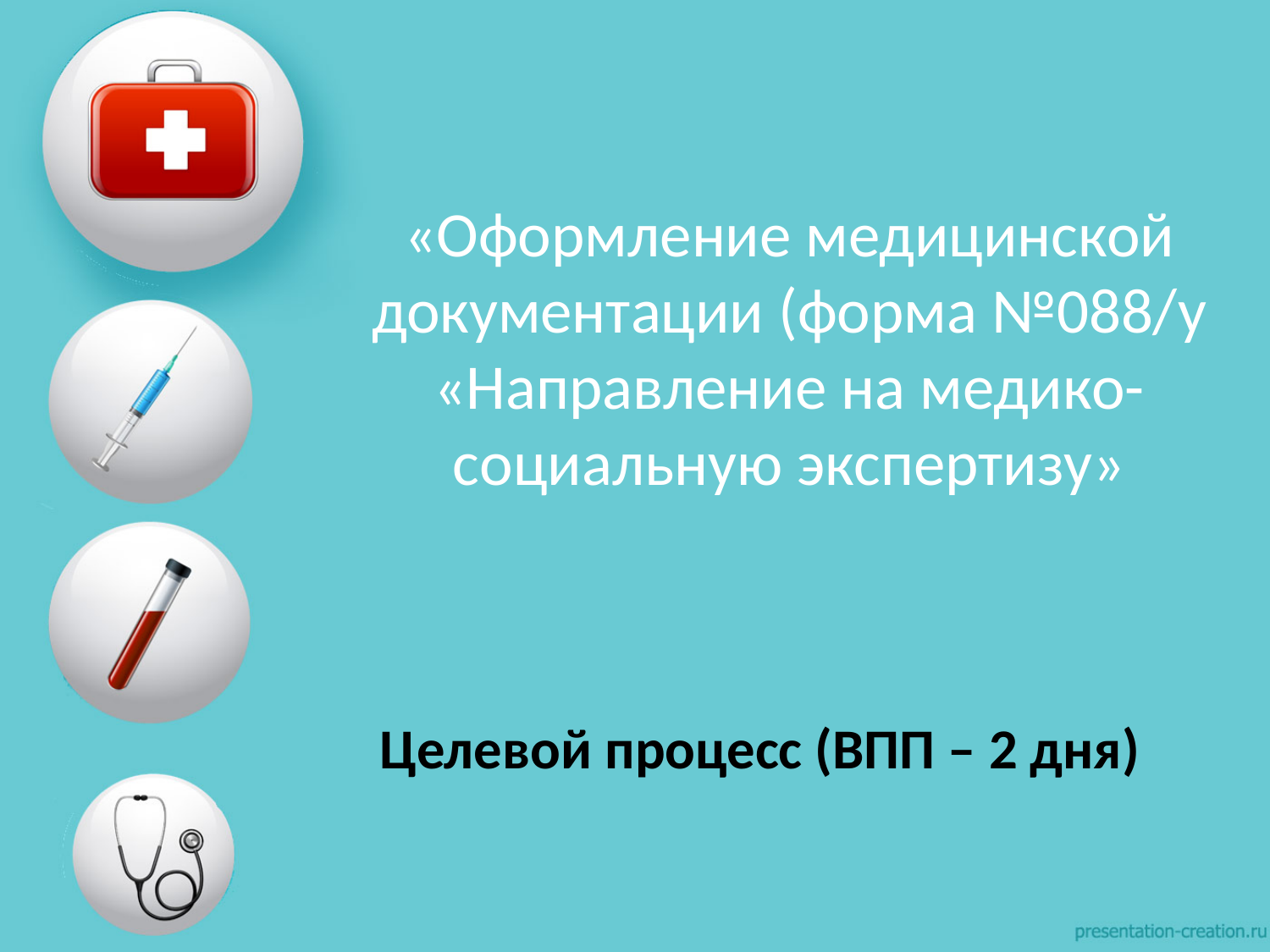

# «Оформление медицинской документации (форма №088/у «Направление на медико-социальную экспертизу»
Целевой процесс (ВПП – 2 дня)